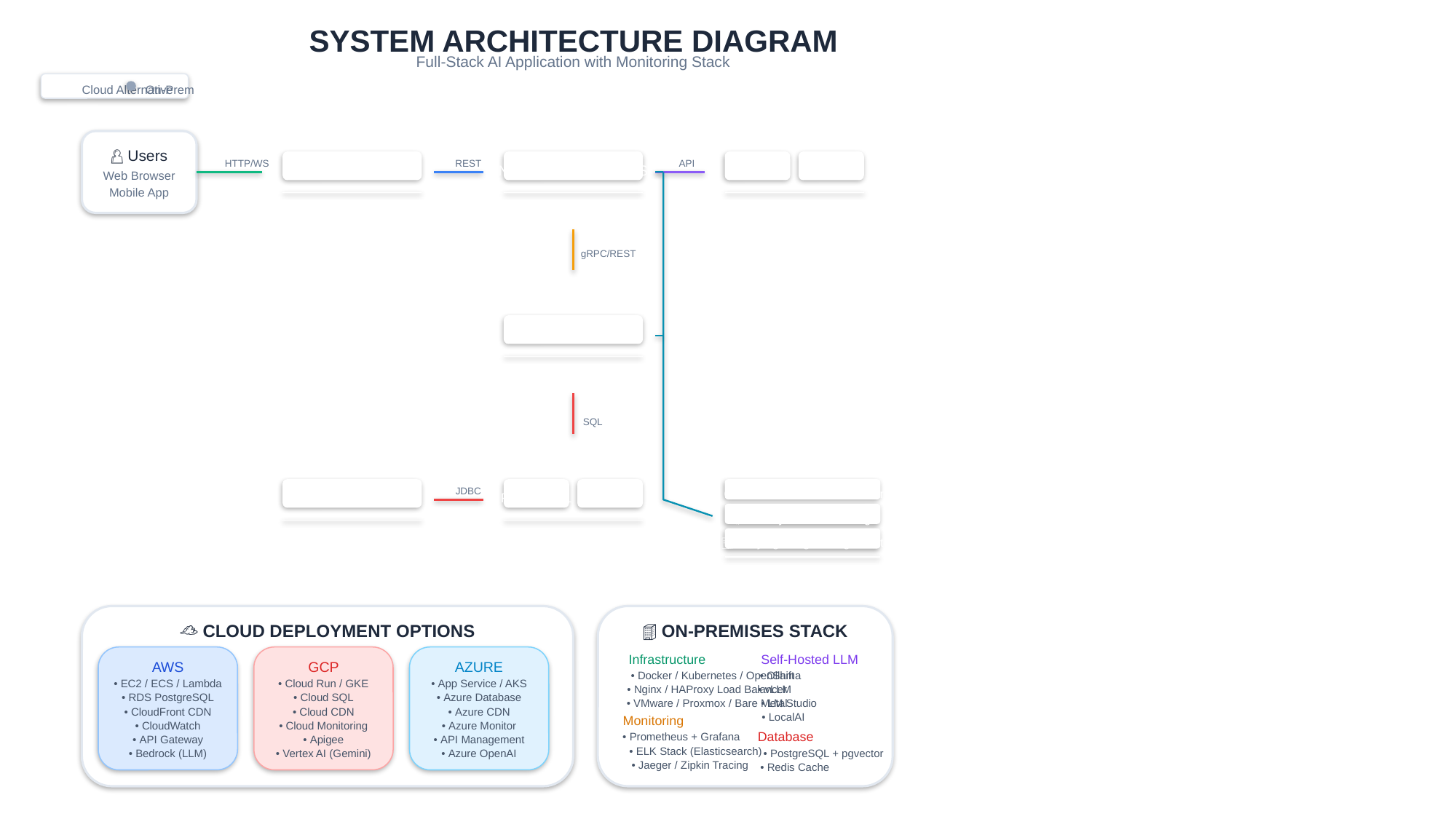

SYSTEM ARCHITECTURE DIAGRAM
Full-Stack AI Application with Monitoring Stack

Cloud Alternative
On-Prem

🖥️ FRONTEND
⚙️ BACKEND API
🤖 LLM SERVICES

👤 Users

HTTP/WS
REST
API
Vue.js
Node.js + Express + TS
Gemini
OpenAI
Web Browser

Mobile App
☁️ Vercel / Netlify / CloudFront
☁️ AWS Lambda / GCP Cloud Run
☁️ Vertex AI / Azure OpenAI
🏢 Nginx / Apache
🏢 Docker / PM2 / Kubernetes
🏢 Ollama / LM Studio / vLLM

gRPC/REST

📊 DATA APIs

Python + FastAPI

☁️ AWS Lambda / Cloud Functions
🏢 Gunicorn / Uvicorn / Docker

SQL

📈 DASHBOARD
💾 DATABASE
🔍 MONITORING

JDBC
📊 Grafana - Metrics & Dashboards
Java + Spring Boot
PostgreSQL
pgvector

🐛 Sentry - Error Tracking

☁️ AWS ECS / GKE / Azure AKS
☁️ RDS / Cloud SQL / Supabase
📝 Graylog - Log Management
🏢 Tomcat / Docker / Kubernetes
🏢 Docker / Bare Metal / VM
☁️ CloudWatch / Datadog / New Relic
🏢 Prometheus / ELK Stack / Jaeger

☁️ CLOUD DEPLOYMENT OPTIONS
🏢 ON-PREMISES STACK

Infrastructure
Self-Hosted LLM
AWS
GCP
AZURE
• Docker / Kubernetes / OpenShift
• Ollama
• EC2 / ECS / Lambda
• Cloud Run / GKE
• App Service / AKS
• Nginx / HAProxy Load Balancer
• vLLM
• RDS PostgreSQL
• Cloud SQL
• Azure Database
• VMware / Proxmox / Bare Metal
• LM Studio
• CloudFront CDN
• Cloud CDN
• Azure CDN
• LocalAI
Monitoring
• CloudWatch
• Cloud Monitoring
• Azure Monitor
Database
• Prometheus + Grafana
• API Gateway
• Apigee
• API Management
• ELK Stack (Elasticsearch)
• Bedrock (LLM)
• Vertex AI (Gemini)
• Azure OpenAI
• PostgreSQL + pgvector
• Jaeger / Zipkin Tracing
• Redis Cache